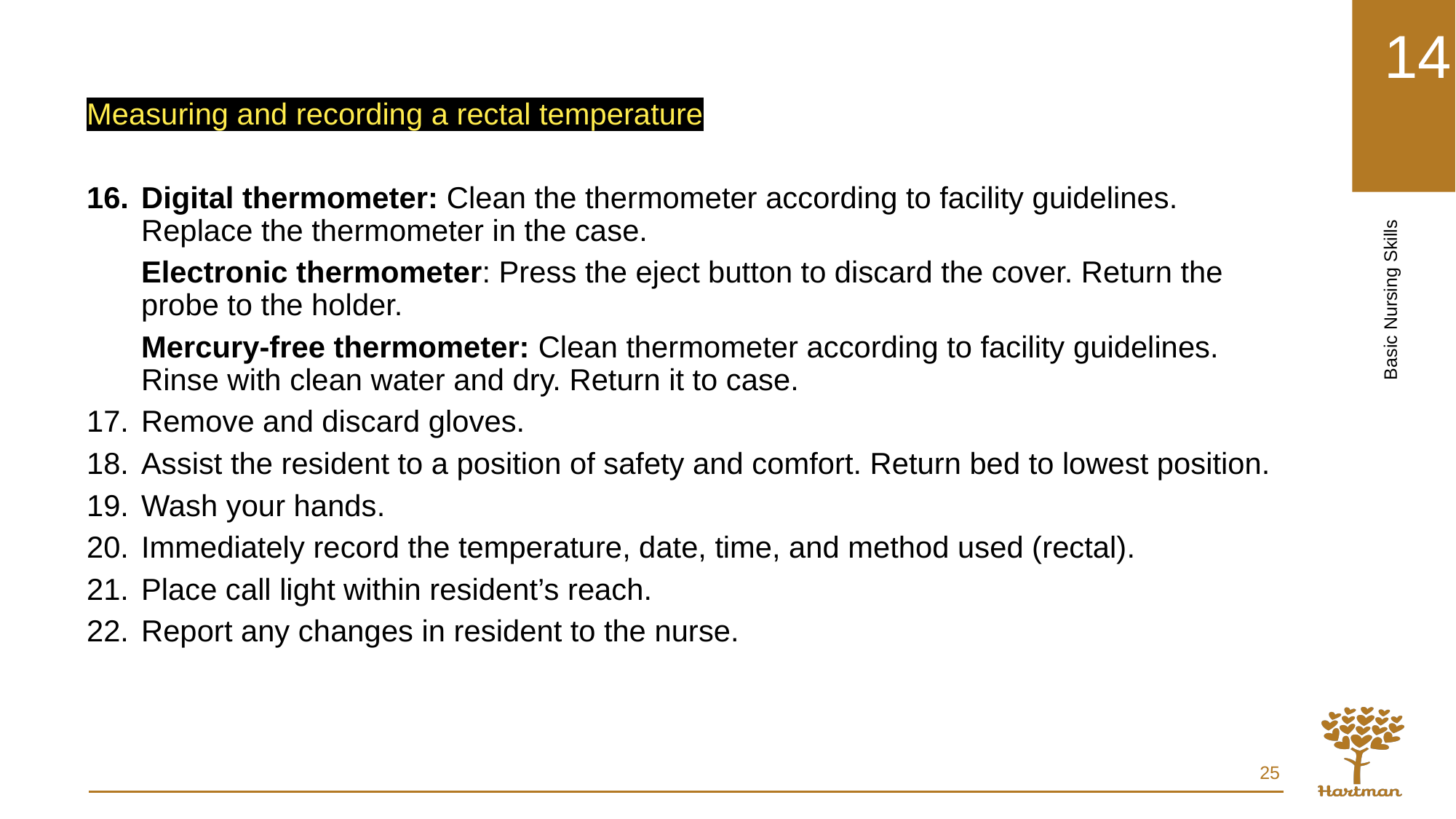

Measuring and recording a rectal temperature

Digital thermometer: Clean the thermometer according to facility guidelines. Replace the thermometer in the case.
Electronic thermometer: Press the eject button to discard the cover. Return the probe to the holder.
Mercury-free thermometer: Clean thermometer according to facility guidelines. Rinse with clean water and dry. Return it to case.
Remove and discard gloves.
Assist the resident to a position of safety and comfort. Return bed to lowest position.
Wash your hands.
Immediately record the temperature, date, time, and method used (rectal).
Place call light within resident’s reach.
Report any changes in resident to the nurse.

25